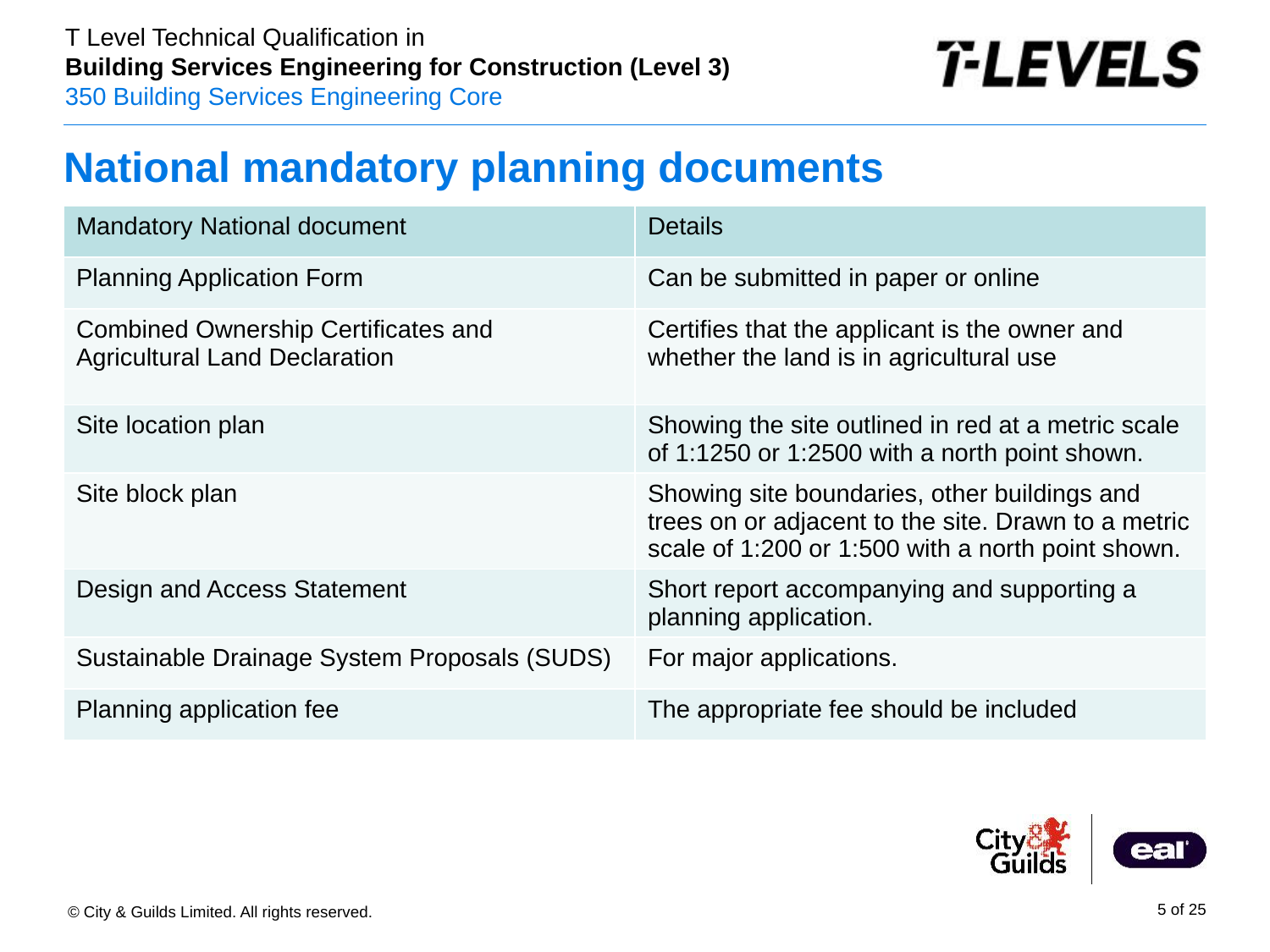

# National mandatory planning documents
| Mandatory National document | Details |
| --- | --- |
| Planning Application Form | Can be submitted in paper or online |
| Combined Ownership Certificates and Agricultural Land Declaration | Certifies that the applicant is the owner and whether the land is in agricultural use |
| Site location plan | Showing the site outlined in red at a metric scale of 1:1250 or 1:2500 with a north point shown. |
| Site block plan | Showing site boundaries, other buildings and trees on or adjacent to the site. Drawn to a metric scale of 1:200 or 1:500 with a north point shown. |
| Design and Access Statement | Short report accompanying and supporting a planning application. |
| Sustainable Drainage System Proposals (SUDS) | For major applications. |
| Planning application fee | The appropriate fee should be included |